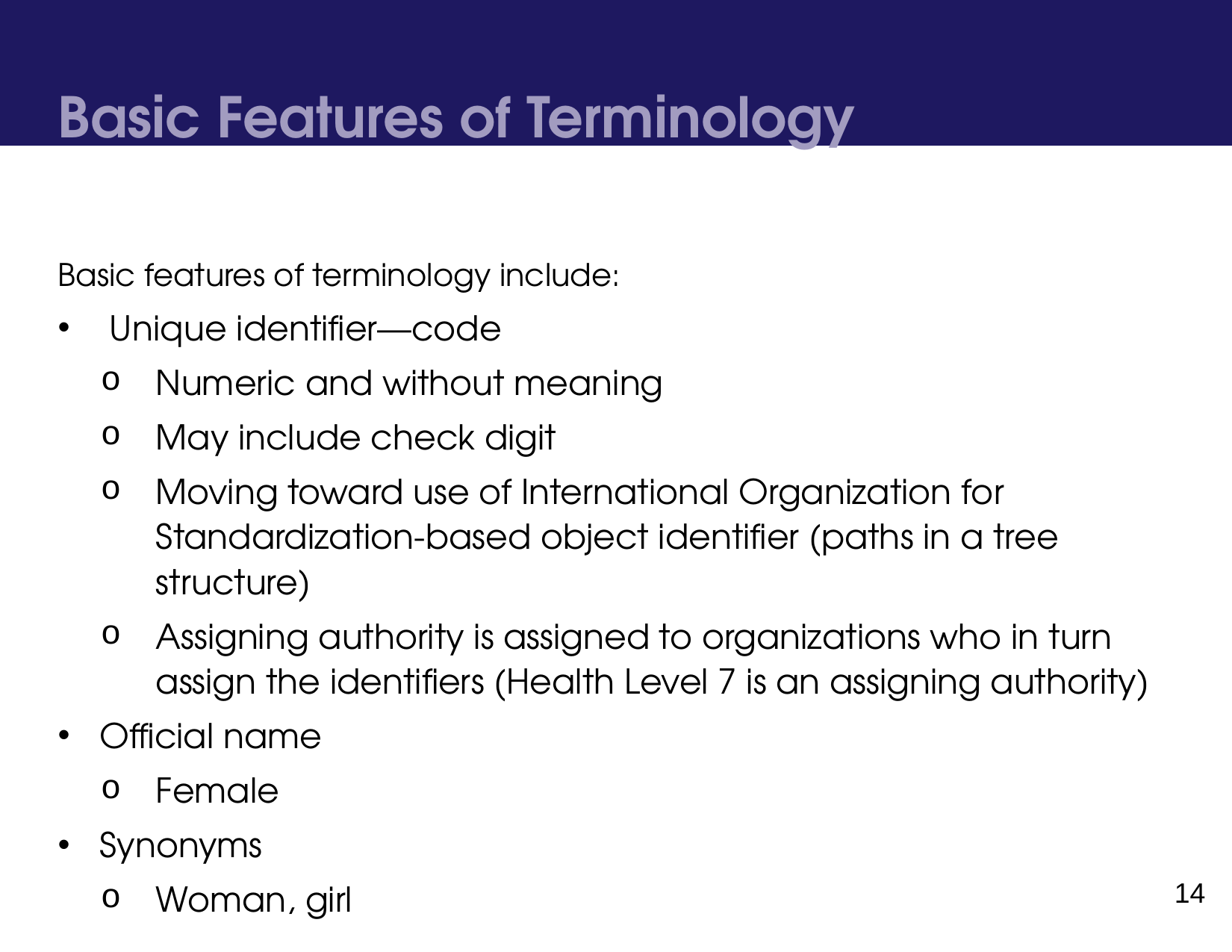

# Basic Features of Terminology

Basic features of terminology include:
 Unique identifier—code
Numeric and without meaning
May include check digit
Moving toward use of International Organization for Standardization-based object identifier (paths in a tree structure)
Assigning authority is assigned to organizations who in turn assign the identifiers (Health Level 7 is an assigning authority)
Official name
Female
Synonyms
Woman, girl
14